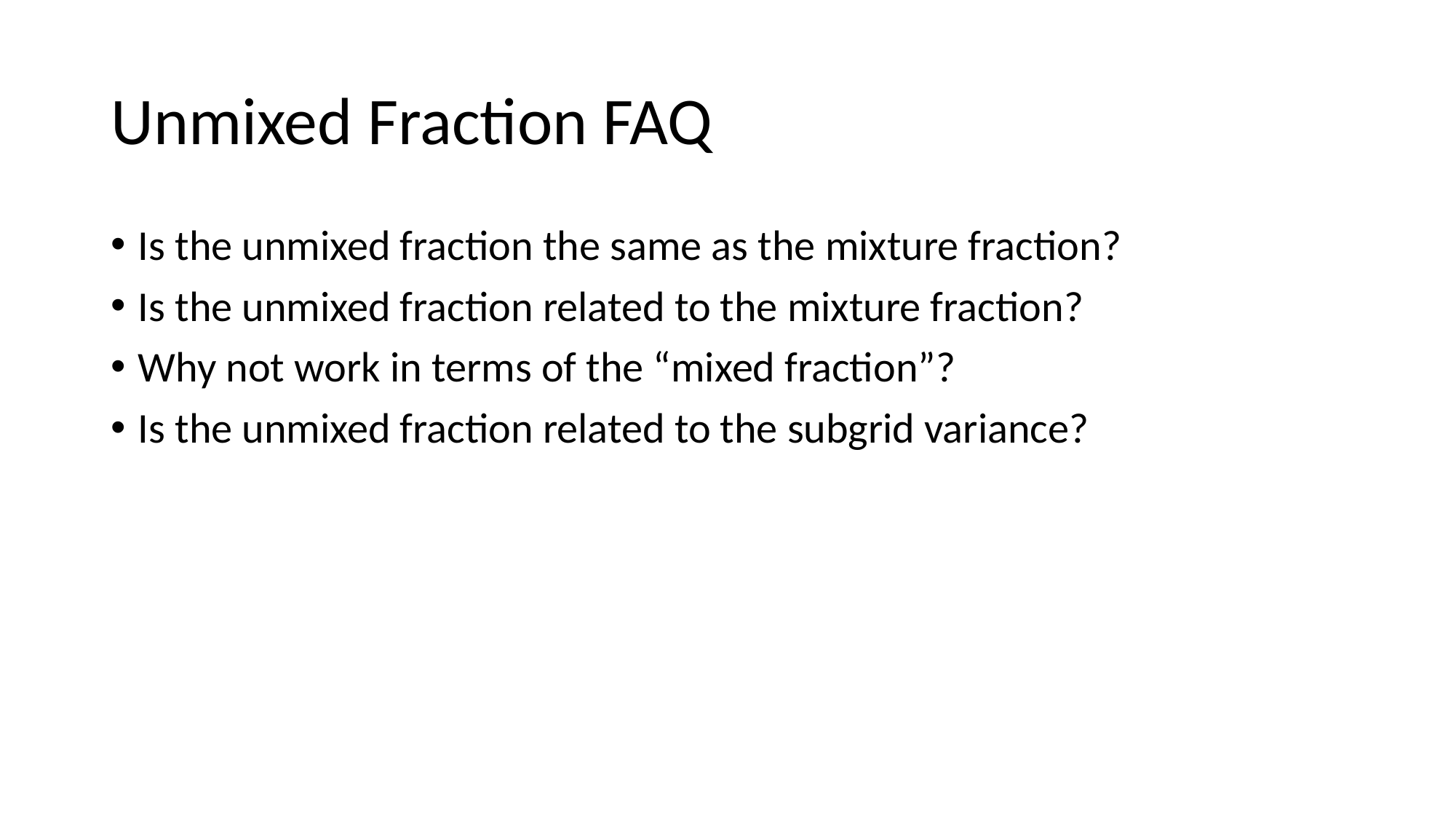

# Unmixed Fraction FAQ
Is the unmixed fraction the same as the mixture fraction?
Is the unmixed fraction related to the mixture fraction?
Why not work in terms of the “mixed fraction”?
Is the unmixed fraction related to the subgrid variance?